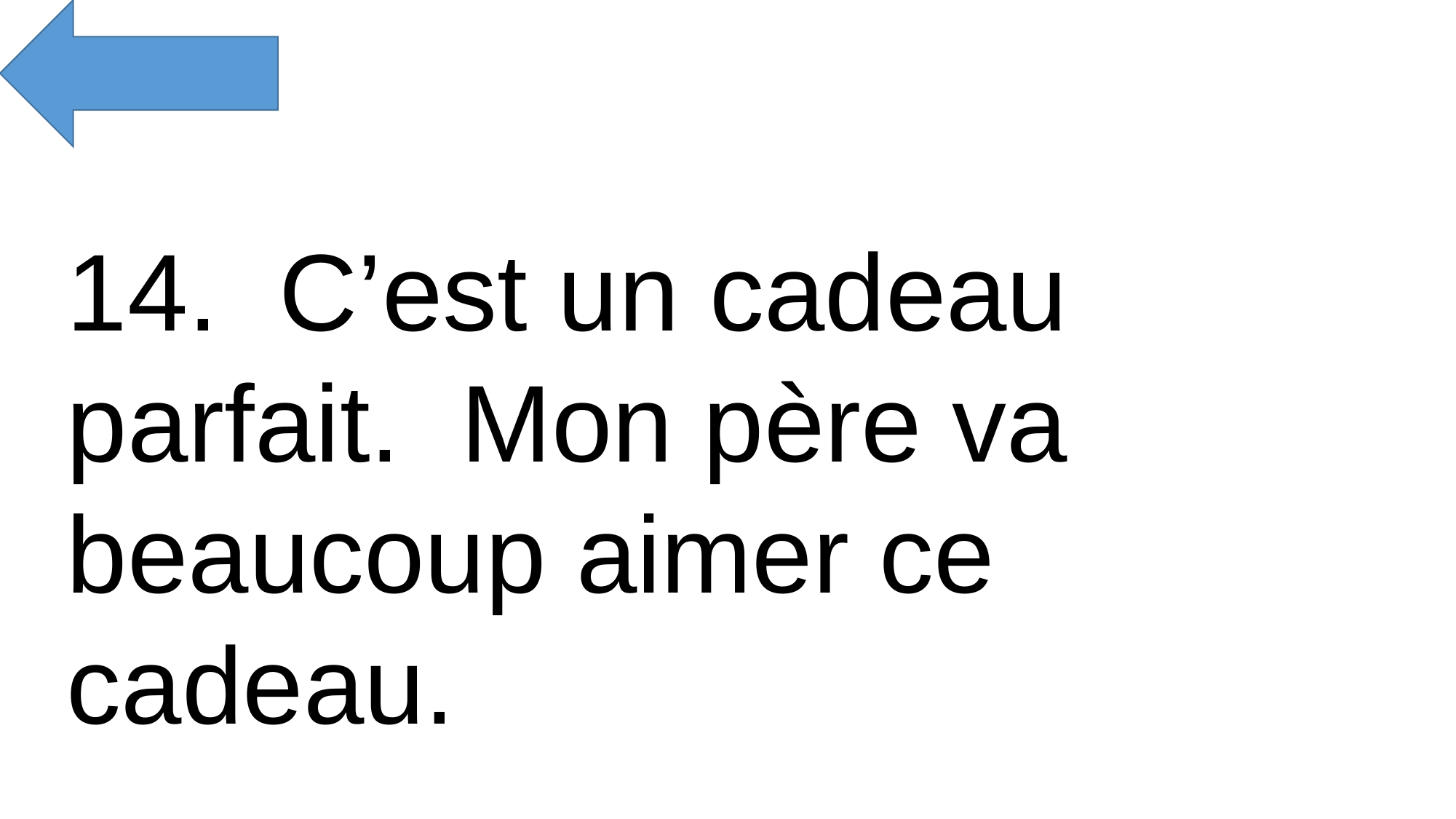

14.  C’est un cadeau parfait.  Mon père va beaucoup aimer ce cadeau.